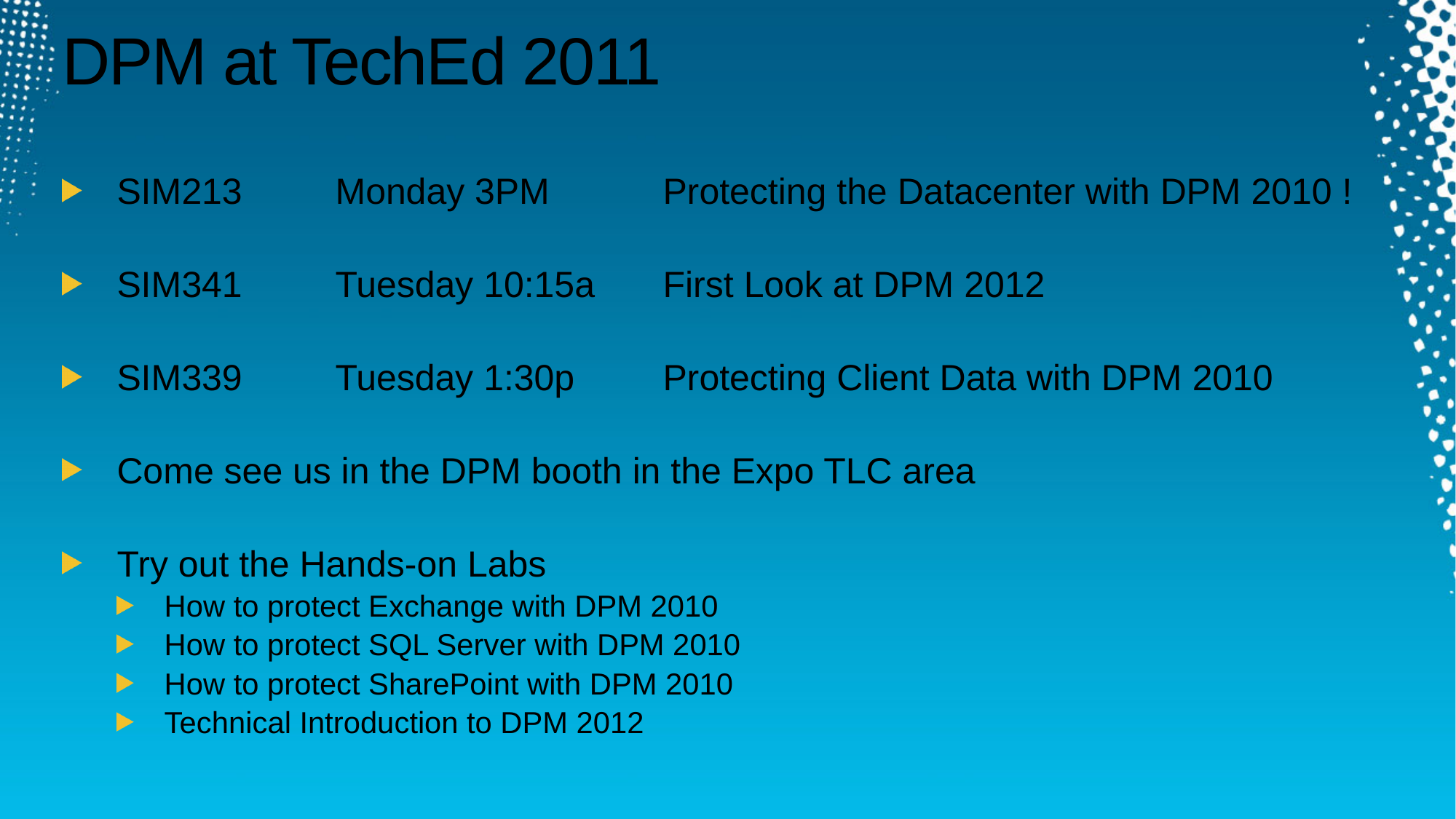

# DPM at TechEd 2011
SIM213	Monday 3PM		Protecting the Datacenter with DPM 2010 !

SIM341	Tuesday 10:15a	First Look at DPM 2012

SIM339	Tuesday 1:30p	Protecting Client Data with DPM 2010

Come see us in the DPM booth in the Expo TLC area

Try out the Hands-on Labs
How to protect Exchange with DPM 2010
How to protect SQL Server with DPM 2010
How to protect SharePoint with DPM 2010
Technical Introduction to DPM 2012